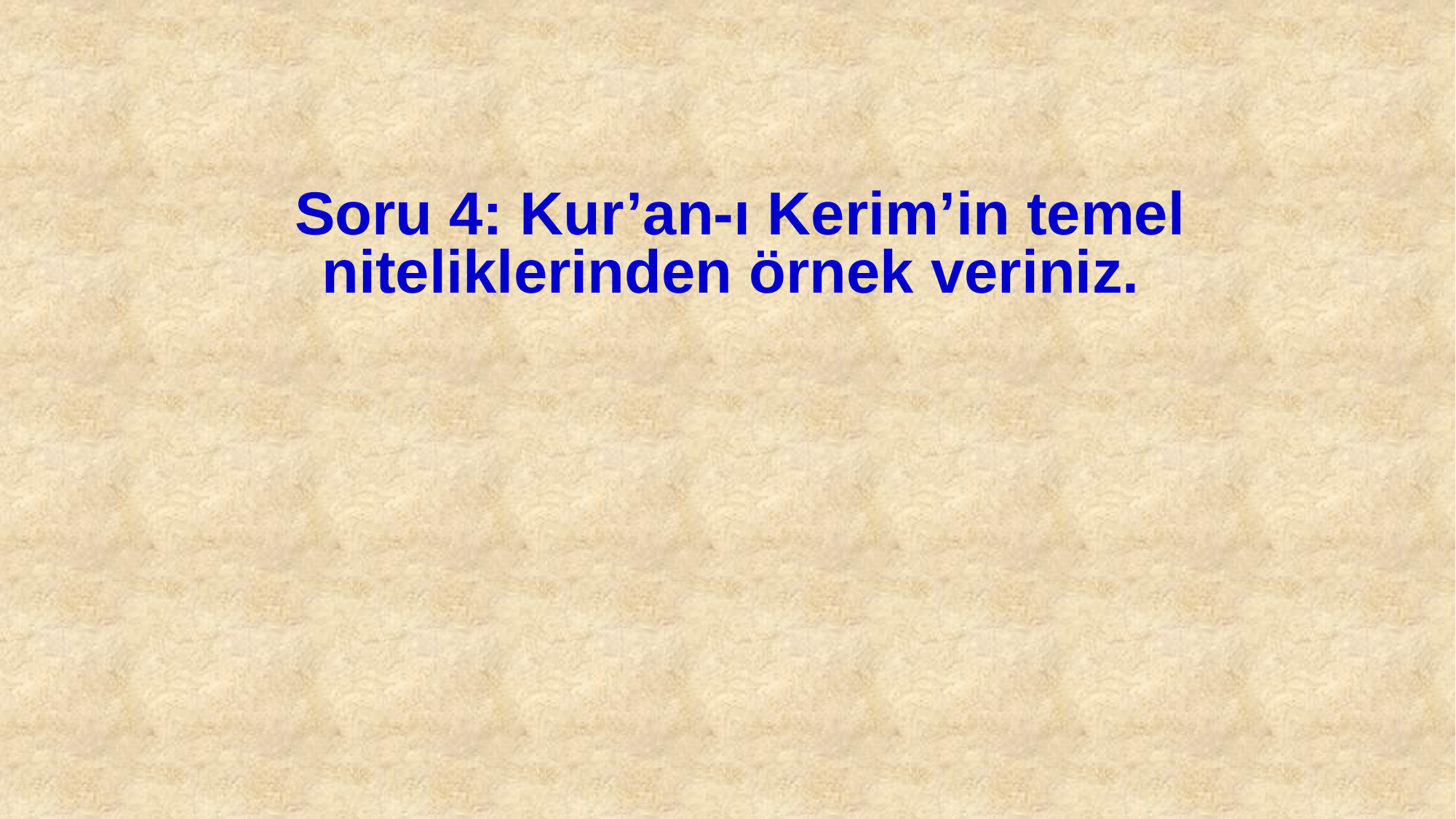

Soru 4: Kur’an-ı Kerim’in temel niteliklerinden örnek veriniz.